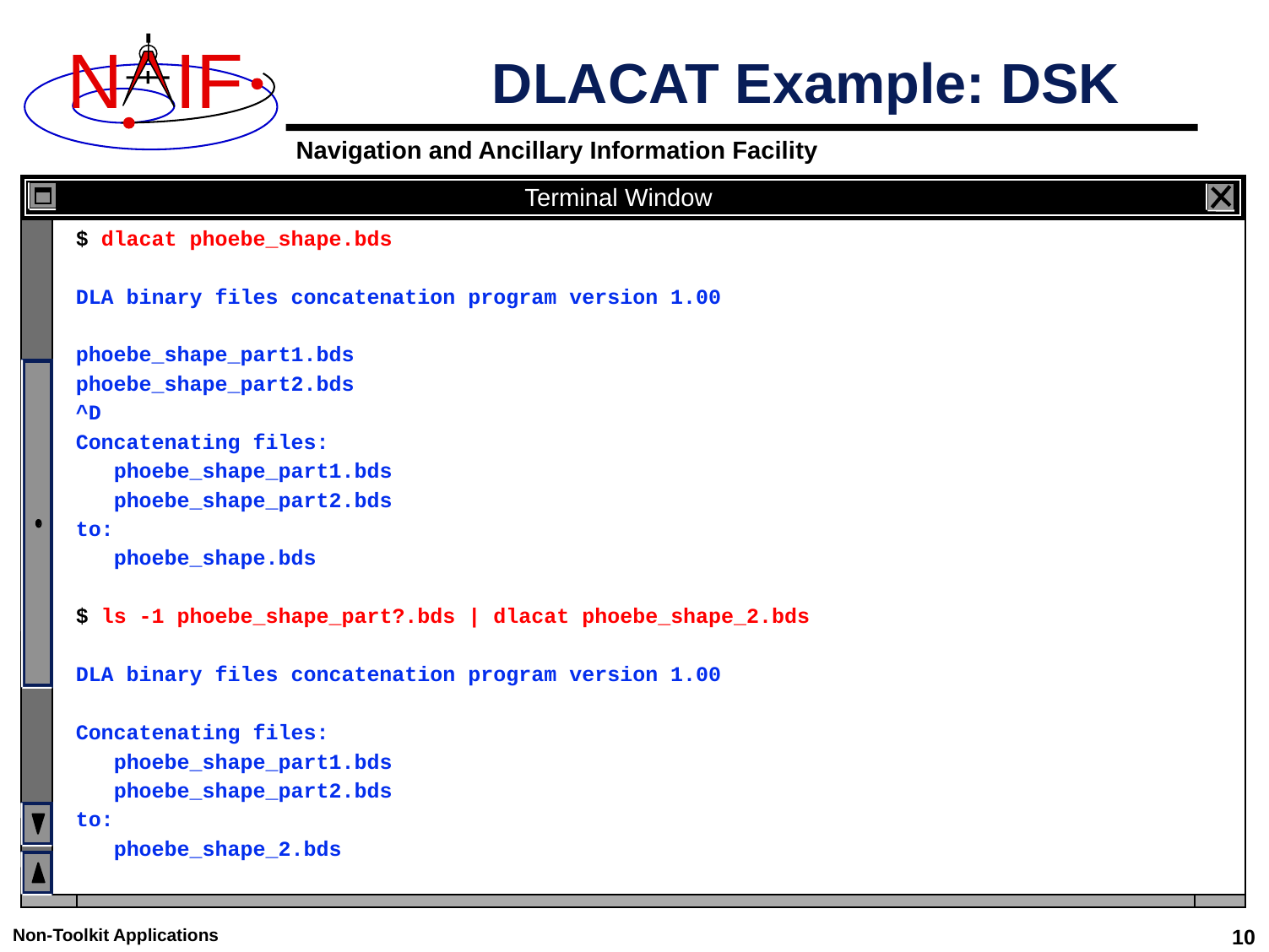

# DLACAT Example: DSK

Terminal Window

$ dlacat phoebe_shape.bds

DLA binary files concatenation program version 1.00

phoebe_shape_part1.bds
phoebe_shape_part2.bds
^D
Concatenating files:
   phoebe_shape_part1.bds
   phoebe_shape_part2.bds
to:
   phoebe_shape.bds

$ ls -1 phoebe_shape_part?.bds | dlacat phoebe_shape_2.bds

DLA binary files concatenation program version 1.00

Concatenating files:
   phoebe_shape_part1.bds
   phoebe_shape_part2.bds
to:
   phoebe_shape_2.bds
Non-Toolkit Applications
10